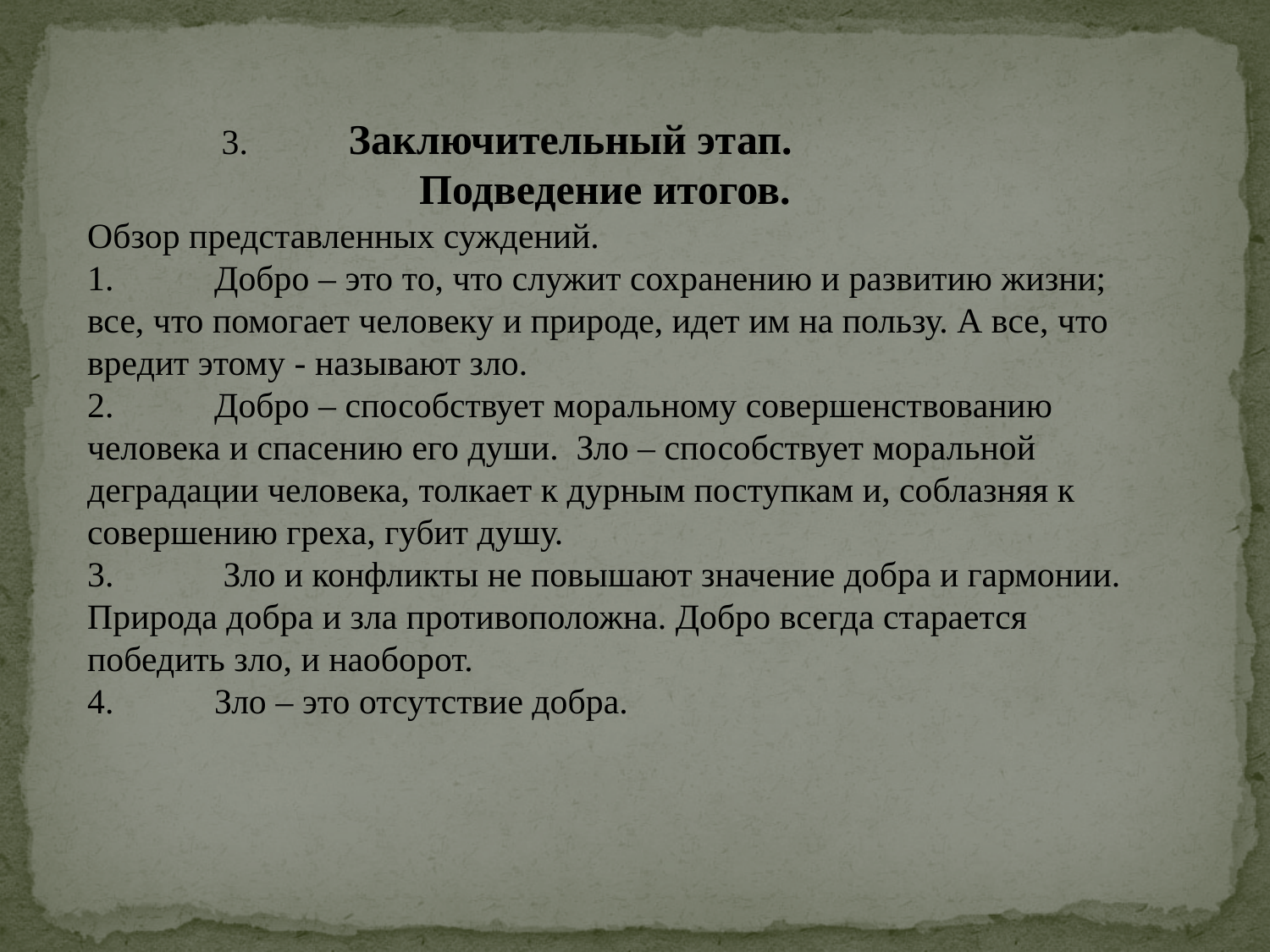

3.	Заключительный этап.
Подведение итогов.
Обзор представленных суждений.
1.	Добро – это то, что служит сохранению и развитию жизни; все, что помогает человеку и природе, идет им на пользу. А все, что вредит этому - называют зло.
2.	Добро – способствует моральному совершенствованию человека и спасению его души.  Зло – способствует моральной деградации человека, толкает к дурным поступкам и, соблазняя к совершению греха, губит душу.
3.	 Зло и конфликты не повышают значение добра и гармонии. Природа добра и зла противоположна. Добро всегда старается победить зло, и наоборот.
4.	Зло – это отсутствие добра.